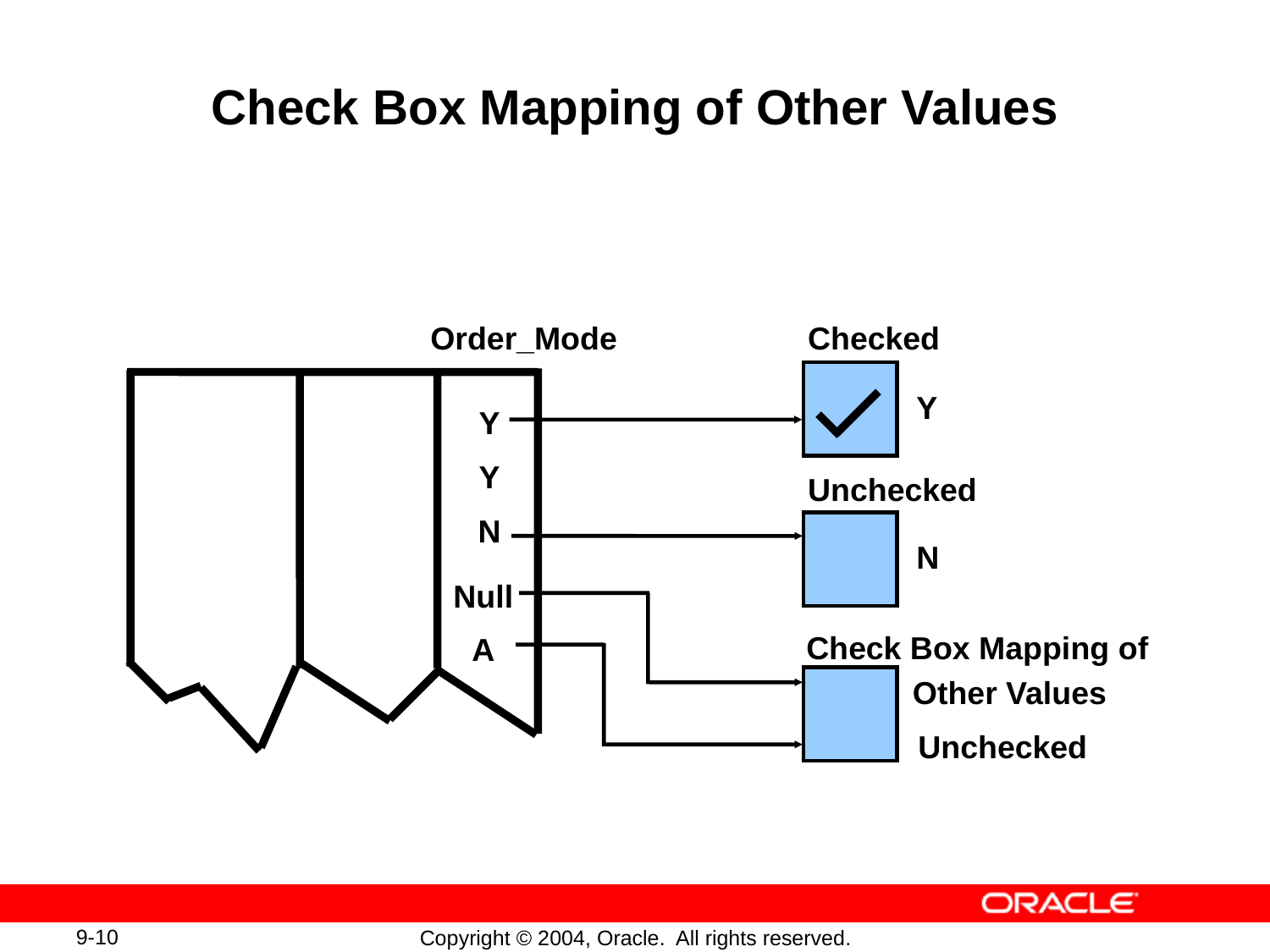

# Check Box Mapping of Other Values
Order_Mode
Checked

Y

Y
Y
N

Unchecked

N

Null
A

Check Box Mapping of

Other Values

Unchecked